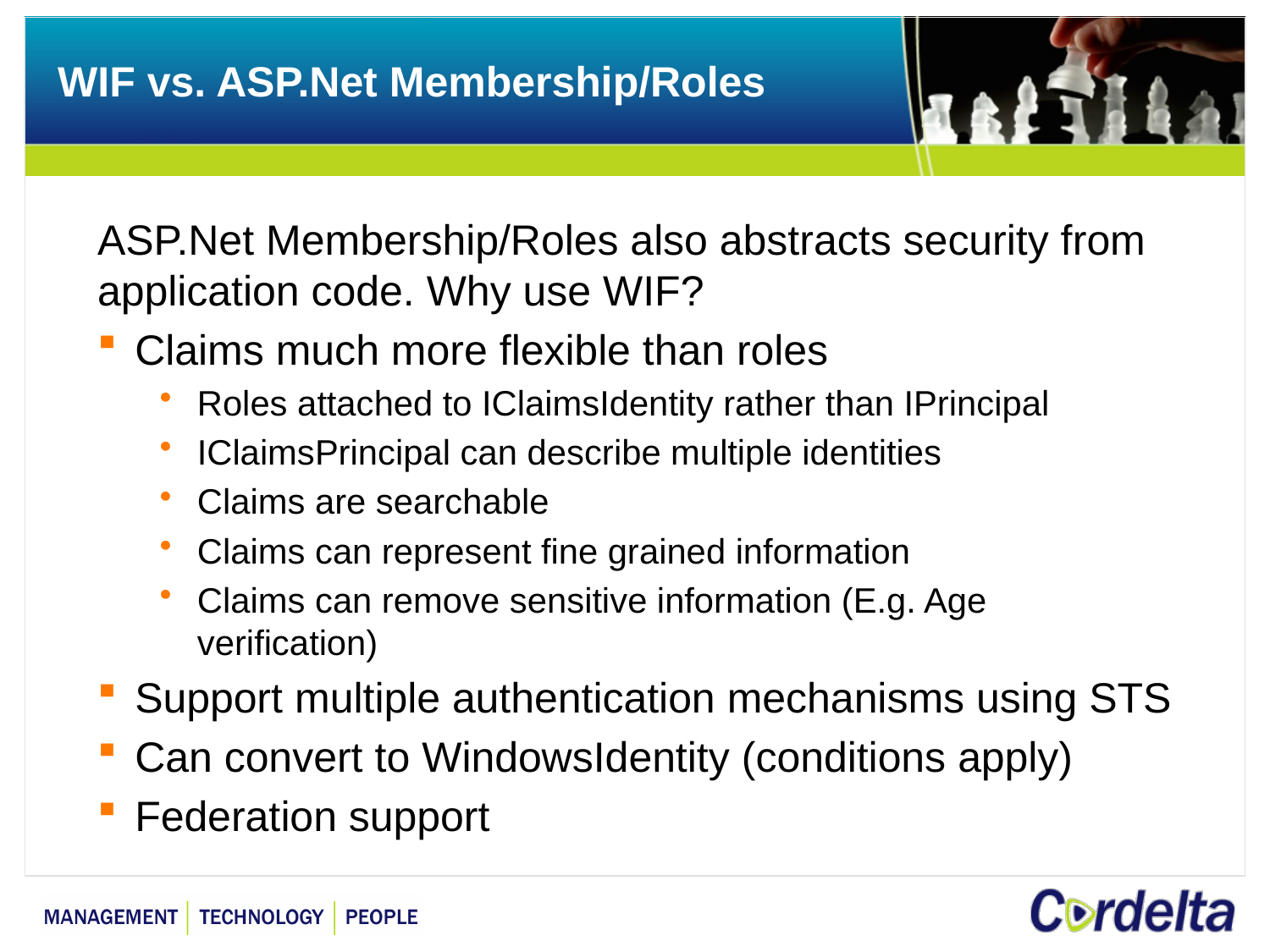

# WIF vs. ASP.Net Membership/Roles
ASP.Net Membership/Roles also abstracts security from application code. Why use WIF?
Claims much more flexible than roles
Roles attached to IClaimsIdentity rather than IPrincipal
IClaimsPrincipal can describe multiple identities
Claims are searchable
Claims can represent fine grained information
Claims can remove sensitive information (E.g. Age verification)
Support multiple authentication mechanisms using STS
Can convert to WindowsIdentity (conditions apply)
Federation support